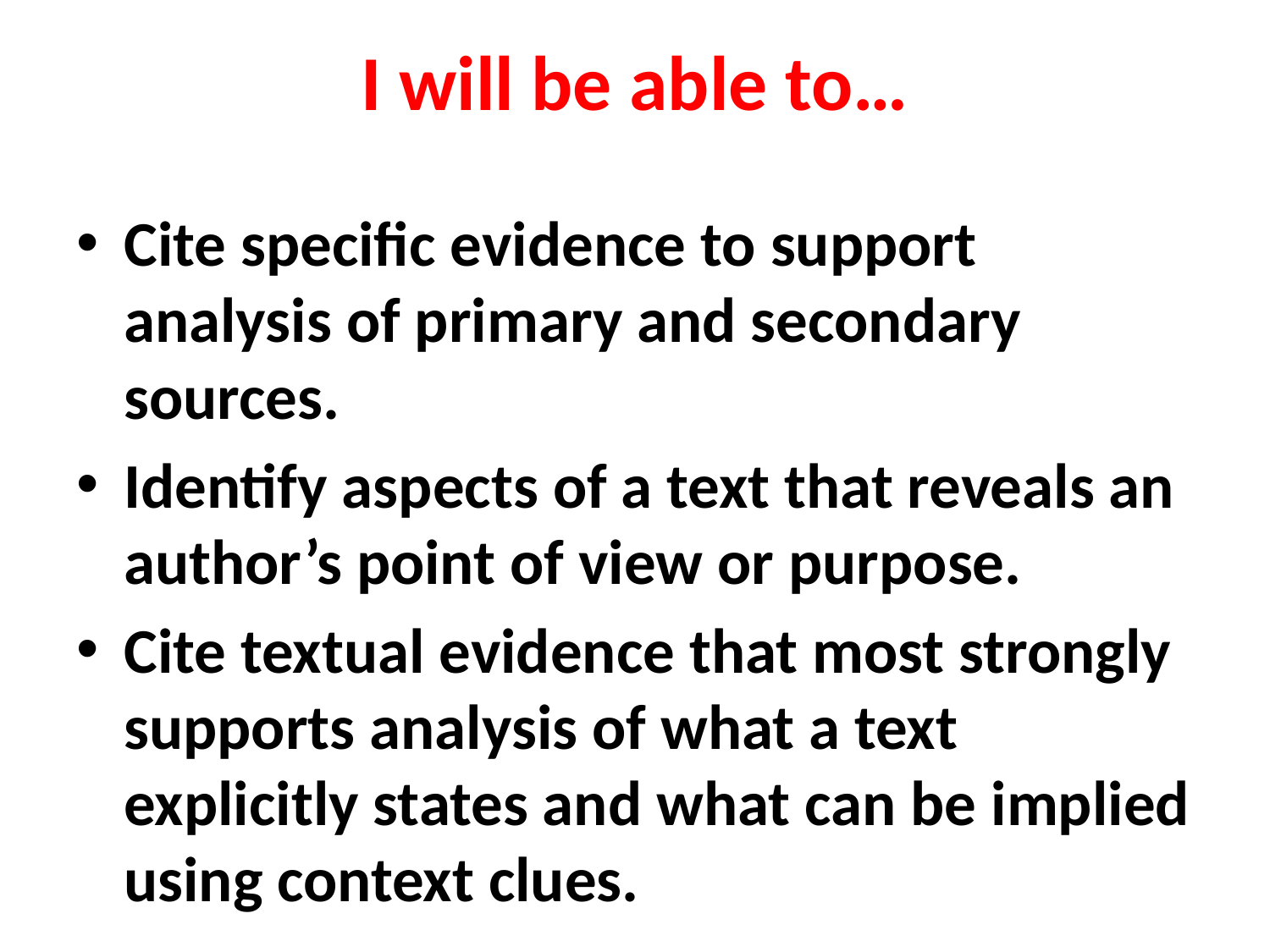

# I will be able to…
Cite specific evidence to support analysis of primary and secondary sources.
Identify aspects of a text that reveals an author’s point of view or purpose.
Cite textual evidence that most strongly supports analysis of what a text explicitly states and what can be implied using context clues.